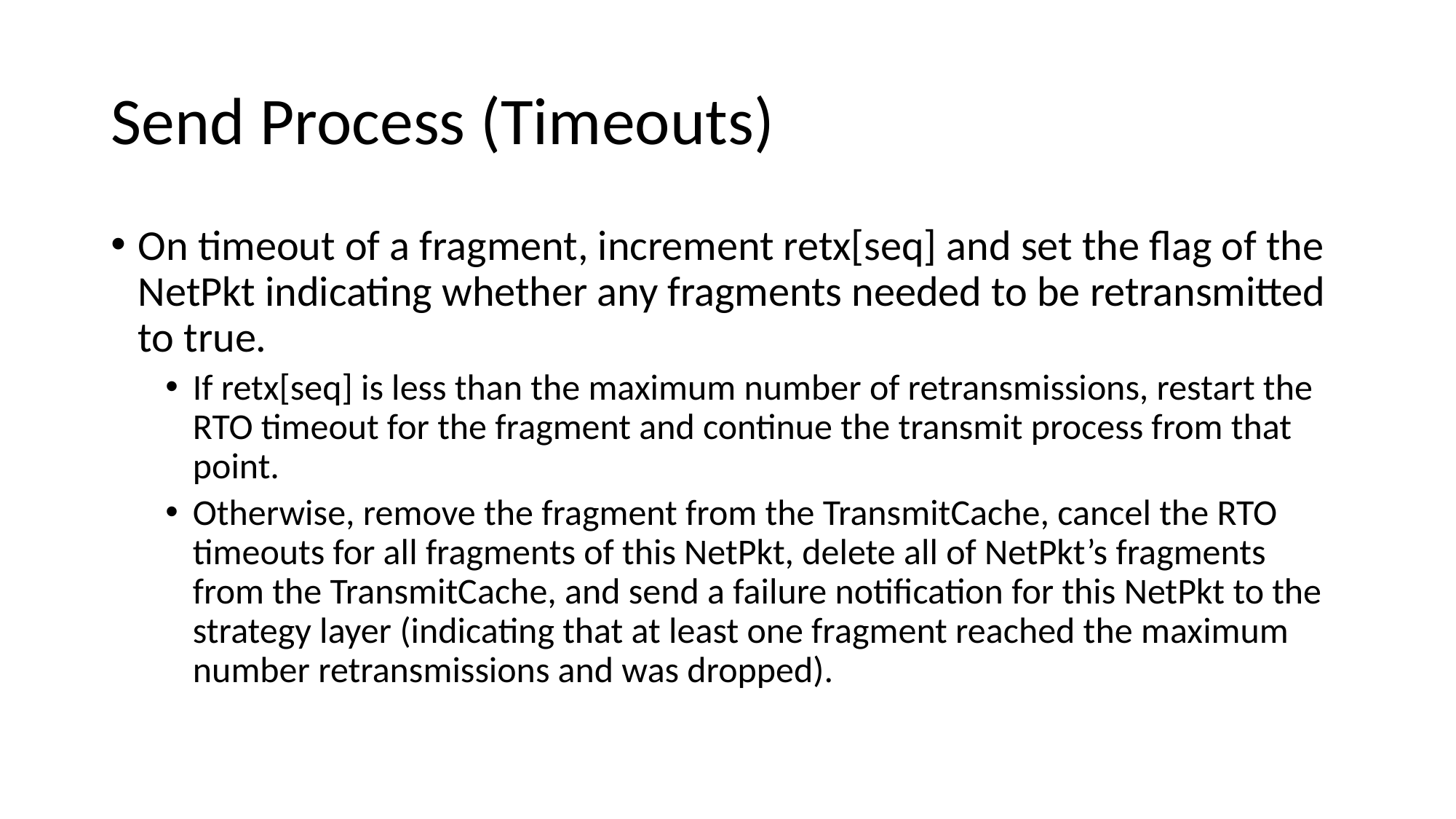

# Send Process (Timeouts)
On timeout of a fragment, increment retx[seq] and set the flag of the NetPkt indicating whether any fragments needed to be retransmitted to true.
If retx[seq] is less than the maximum number of retransmissions, restart the RTO timeout for the fragment and continue the transmit process from that point.
Otherwise, remove the fragment from the TransmitCache, cancel the RTO timeouts for all fragments of this NetPkt, delete all of NetPkt’s fragments from the TransmitCache, and send a failure notification for this NetPkt to the strategy layer (indicating that at least one fragment reached the maximum number retransmissions and was dropped).